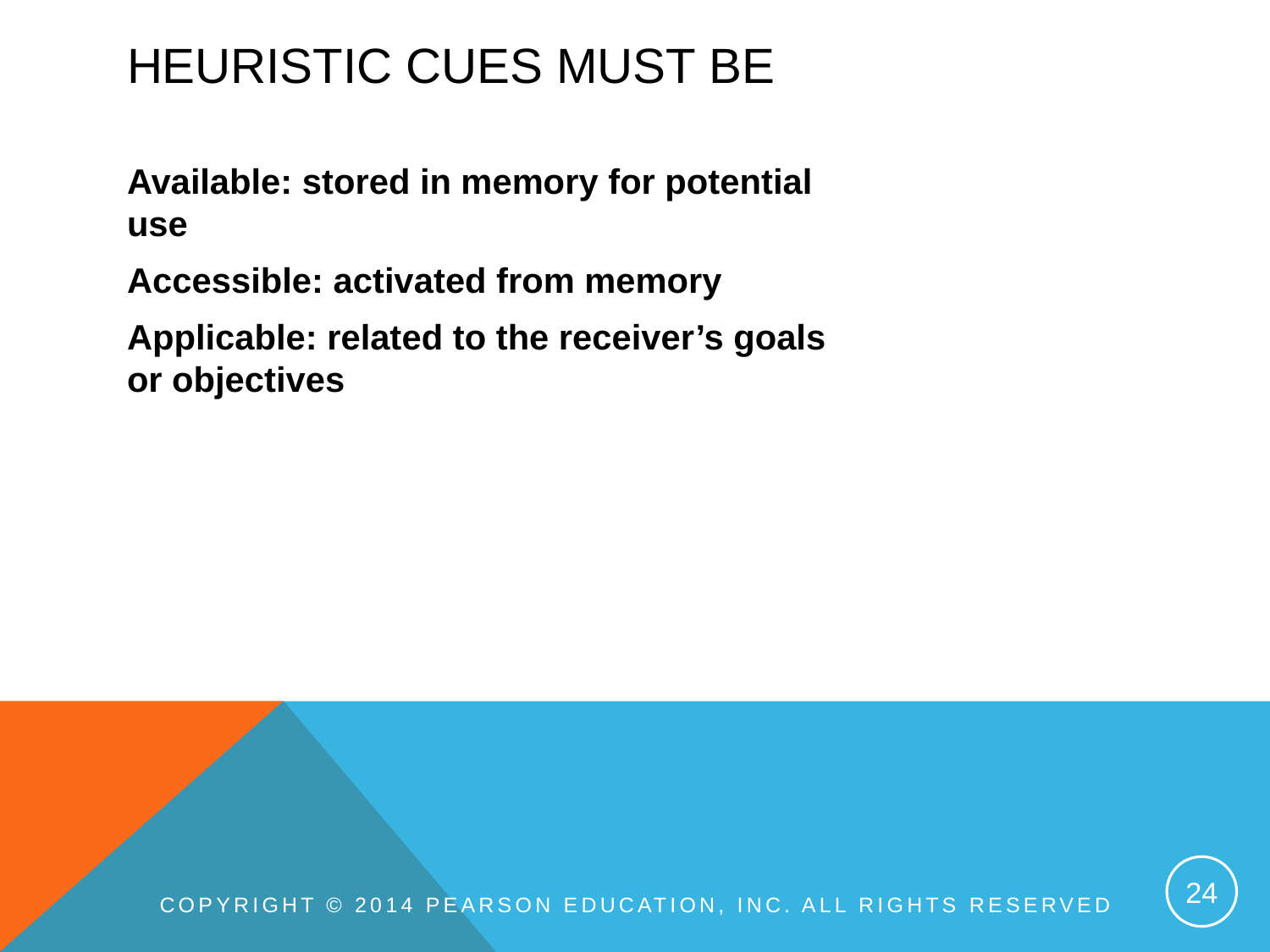

# Heuristic cues must be
Available: stored in memory for potential use
Accessible: activated from memory
Applicable: related to the receiver’s goals or objectives

24
Copyright © 2014 Pearson Education, Inc. All rights reserved